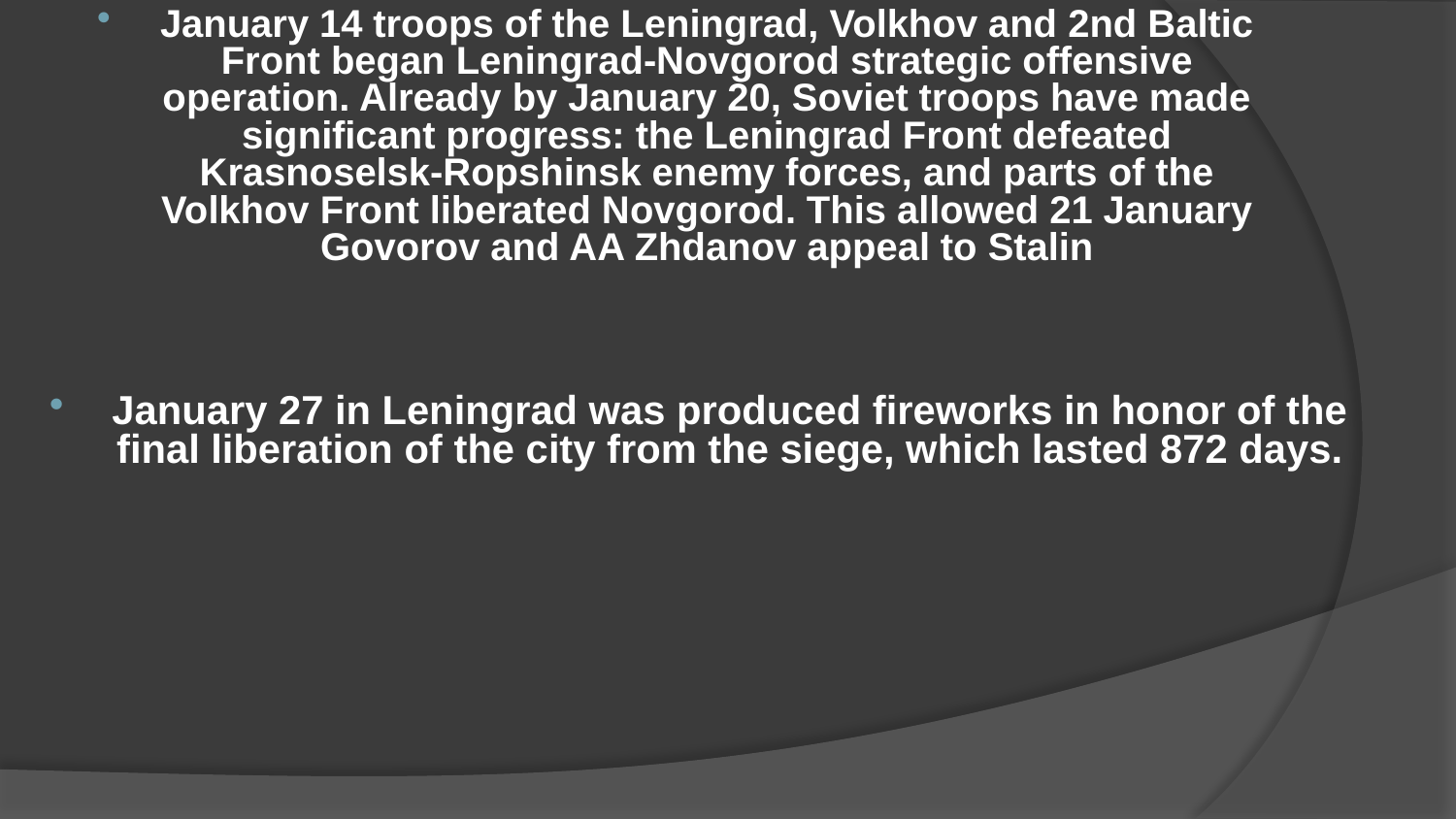

January 14 troops of the Leningrad, Volkhov and 2nd Baltic Front began Leningrad-Novgorod strategic offensive operation. Already by January 20, Soviet troops have made significant progress: the Leningrad Front defeated Krasnoselsk-Ropshinsk enemy forces, and parts of the Volkhov Front liberated Novgorod. This allowed 21 January Govorov and AA Zhdanov appeal to Stalin
January 27 in Leningrad was produced fireworks in honor of the final liberation of the city from the siege, which lasted 872 days.